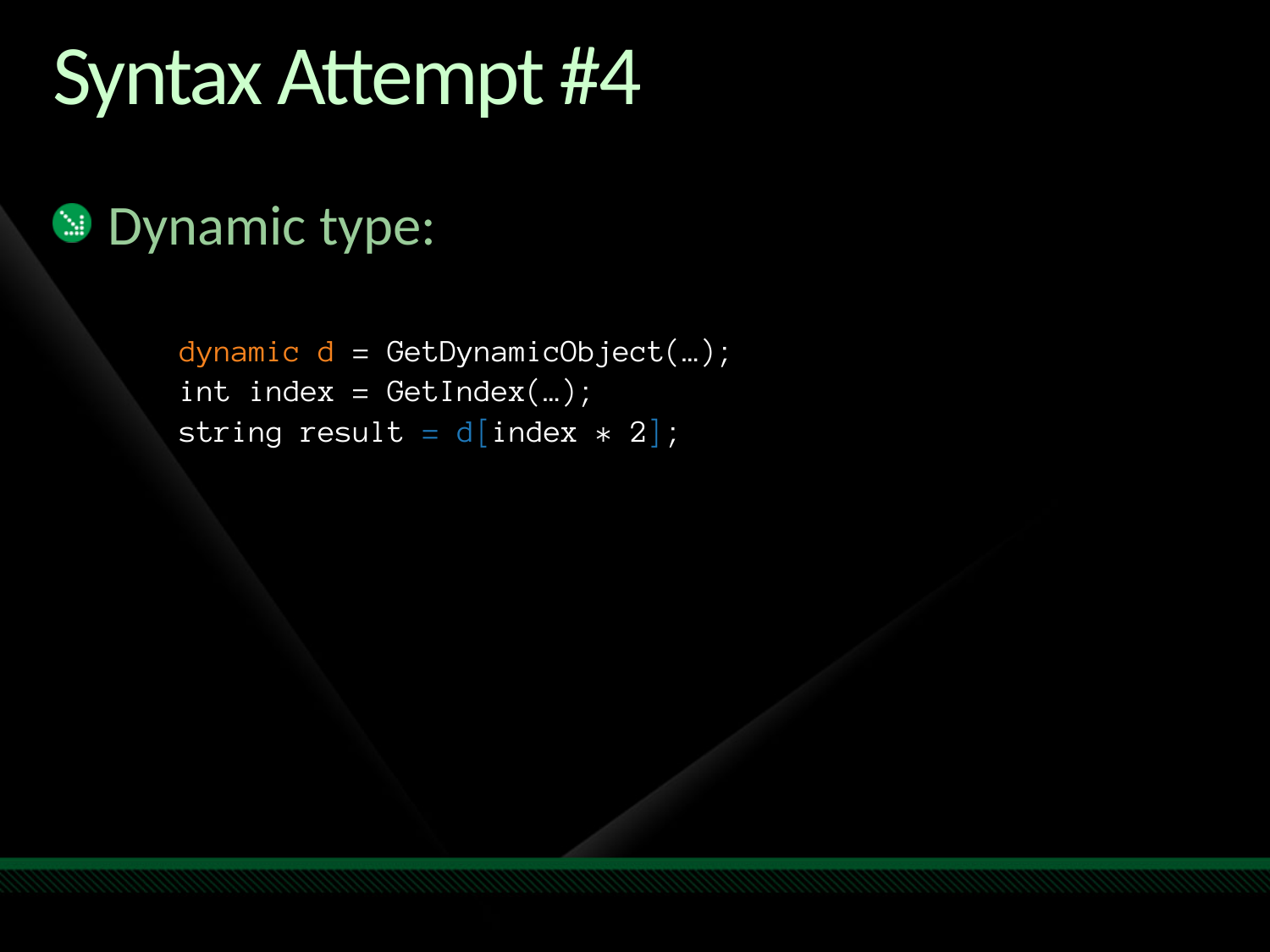

# Syntax Attempt #4
Dynamic type:

dynamic d = GetDynamicObject(…);
int index = GetIndex(…);
string result = d[index * 2];